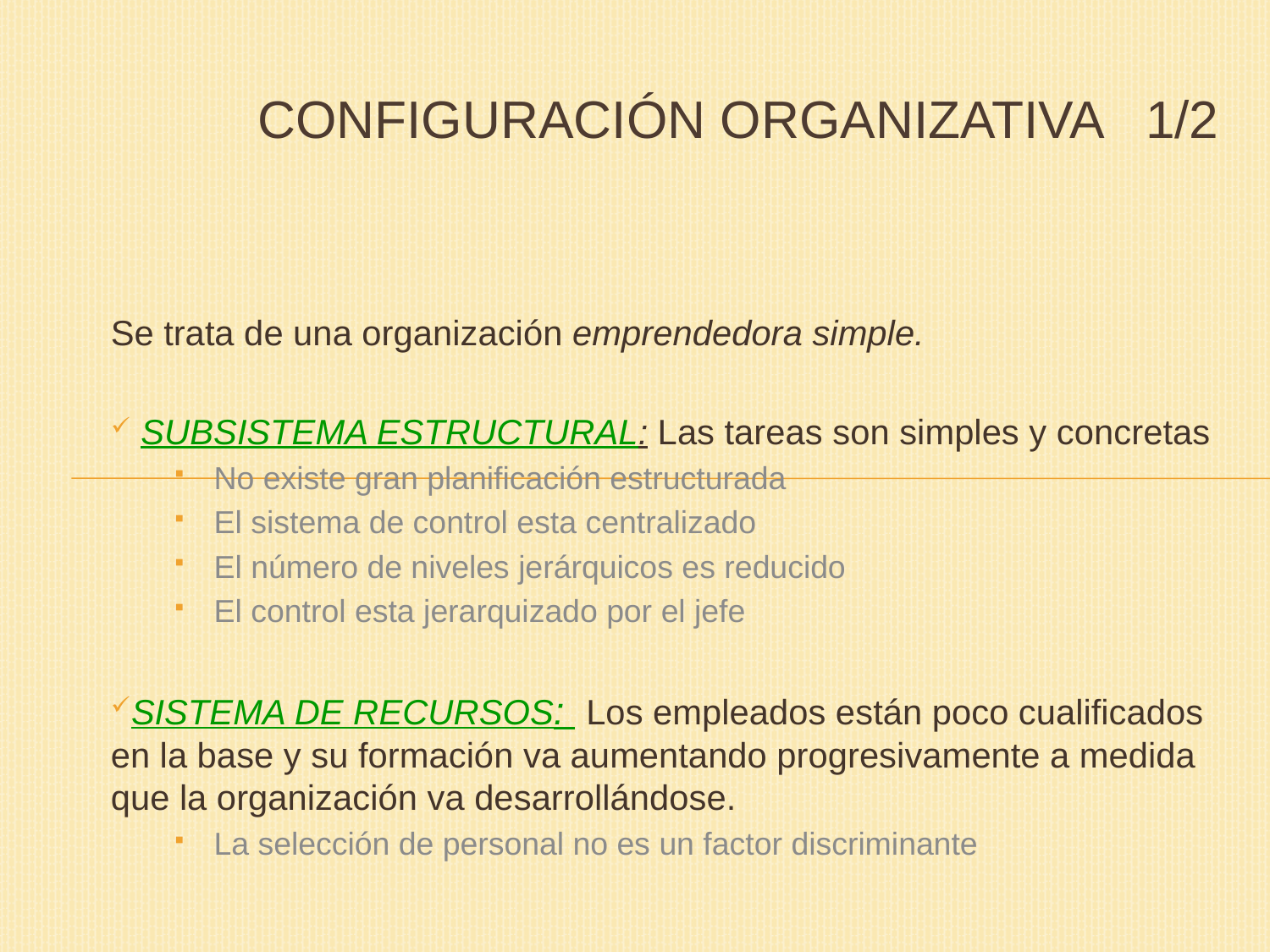

# Configuración organizativa   1/2
Se trata de una organización emprendedora simple.

 SUBSISTEMA ESTRUCTURAL: Las tareas son simples y concretas
No existe gran planificación estructurada
El sistema de control esta centralizado
El número de niveles jerárquicos es reducido
El control esta jerarquizado por el jefe

SISTEMA DE RECURSOS:  Los empleados están poco cualificados en la base y su formación va aumentando progresivamente a medida que la organización va desarrollándose.
La selección de personal no es un factor discriminante